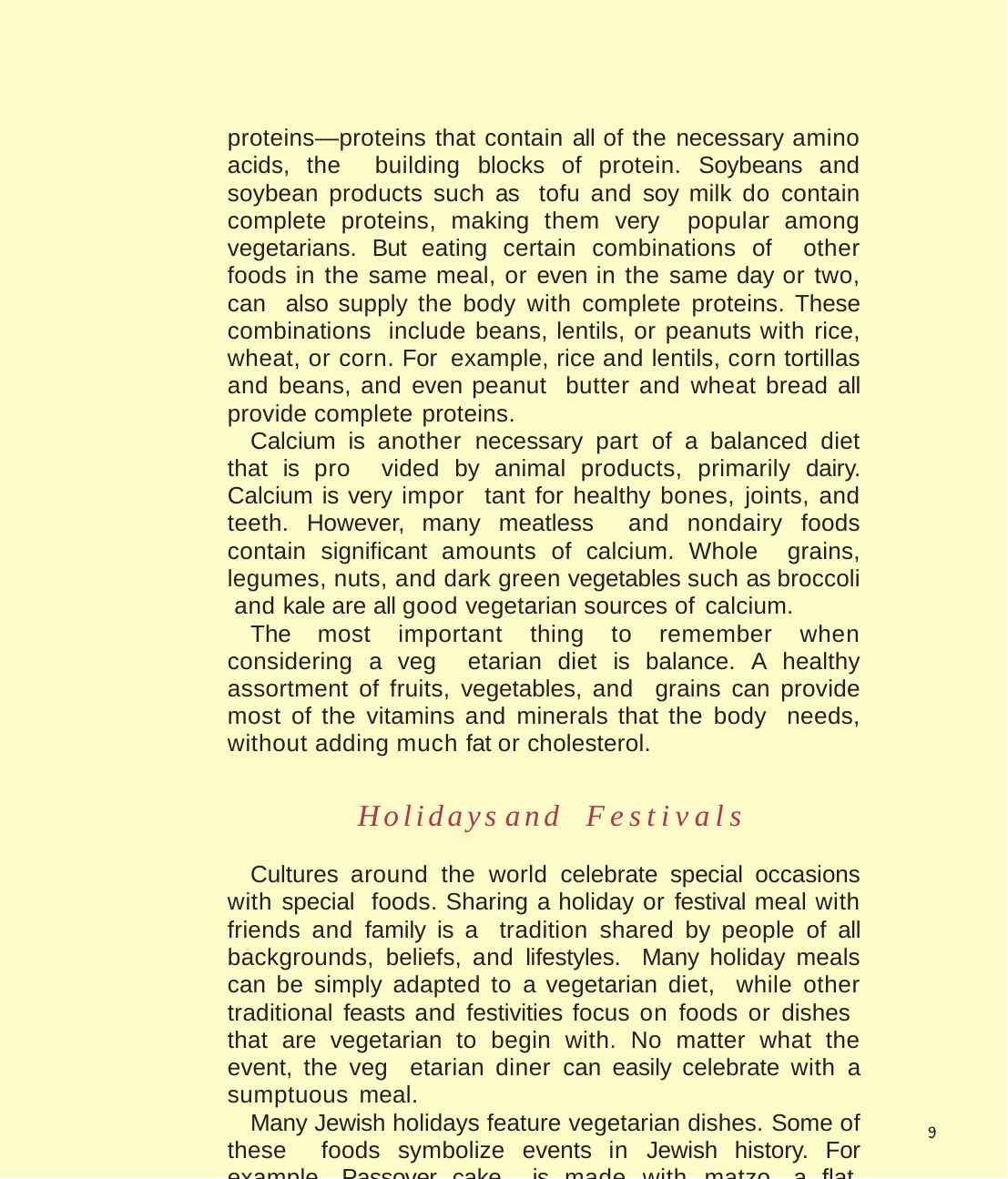

proteins—proteins that contain all of the necessary amino acids, the  building blocks of protein. Soybeans and soybean products such as  tofu and soy milk do contain complete proteins, making them very  popular among vegetarians. But eating certain combinations of  other foods in the same meal, or even in the same day or two, can  also supply the body with complete proteins. These combinations  include beans, lentils, or peanuts with rice, wheat, or corn. For  example, rice and lentils, corn tortillas and beans, and even peanut  butter and wheat bread all provide complete proteins.
Calcium is another necessary part of a balanced diet that is pro­  vided by animal products, primarily dairy. Calcium is very impor­  tant for healthy bones, joints, and teeth. However, many meatless  and nondairy foods contain significant amounts of calcium. Whole  grains, legumes, nuts, and dark green vegetables such as broccoli  and kale are all good vegetarian sources of calcium.
The most important thing to remember when considering a veg­  etarian diet is balance. A healthy assortment of fruits, vegetables, and  grains can provide most of the vitamins and minerals that the body  needs, without adding much fat or cholesterol.

Holidays	and	Festivals
Cultures around the world celebrate special occasions with special  foods. Sharing a holiday or festival meal with friends and family is a  tradition shared by people of all backgrounds, beliefs, and lifestyles.  Many holiday meals can be simply adapted to a vegetarian diet,  while other traditional feasts and festivities focus on foods or dishes  that are vegetarian to begin with. No matter what the event, the veg­  etarian diner can easily celebrate with a sumptuous meal.
Many Jewish holidays feature vegetarian dishes. Some of these  foods symbolize events in Jewish history. For example, Passover cake  is made with matzo, a flat, unleavened bread representing the hard­  ships endured by Hebrews in ancient Egypt and the last meal
9